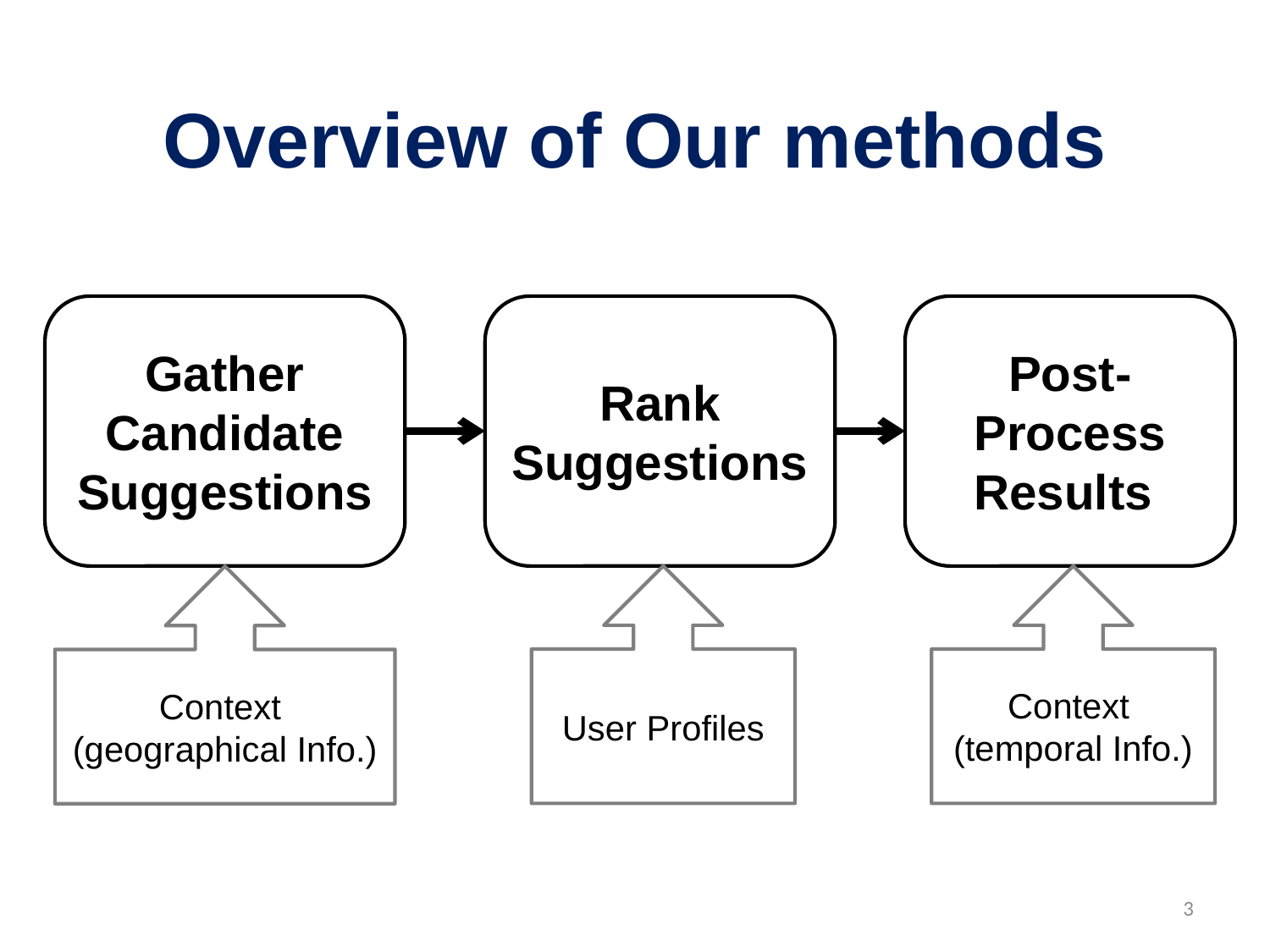

# Overview of Our methods
Gather Candidate Suggestions
Rank Suggestions
Post-Process Results
User Profiles
Context
(temporal Info.)
Context
(geographical Info.)
3